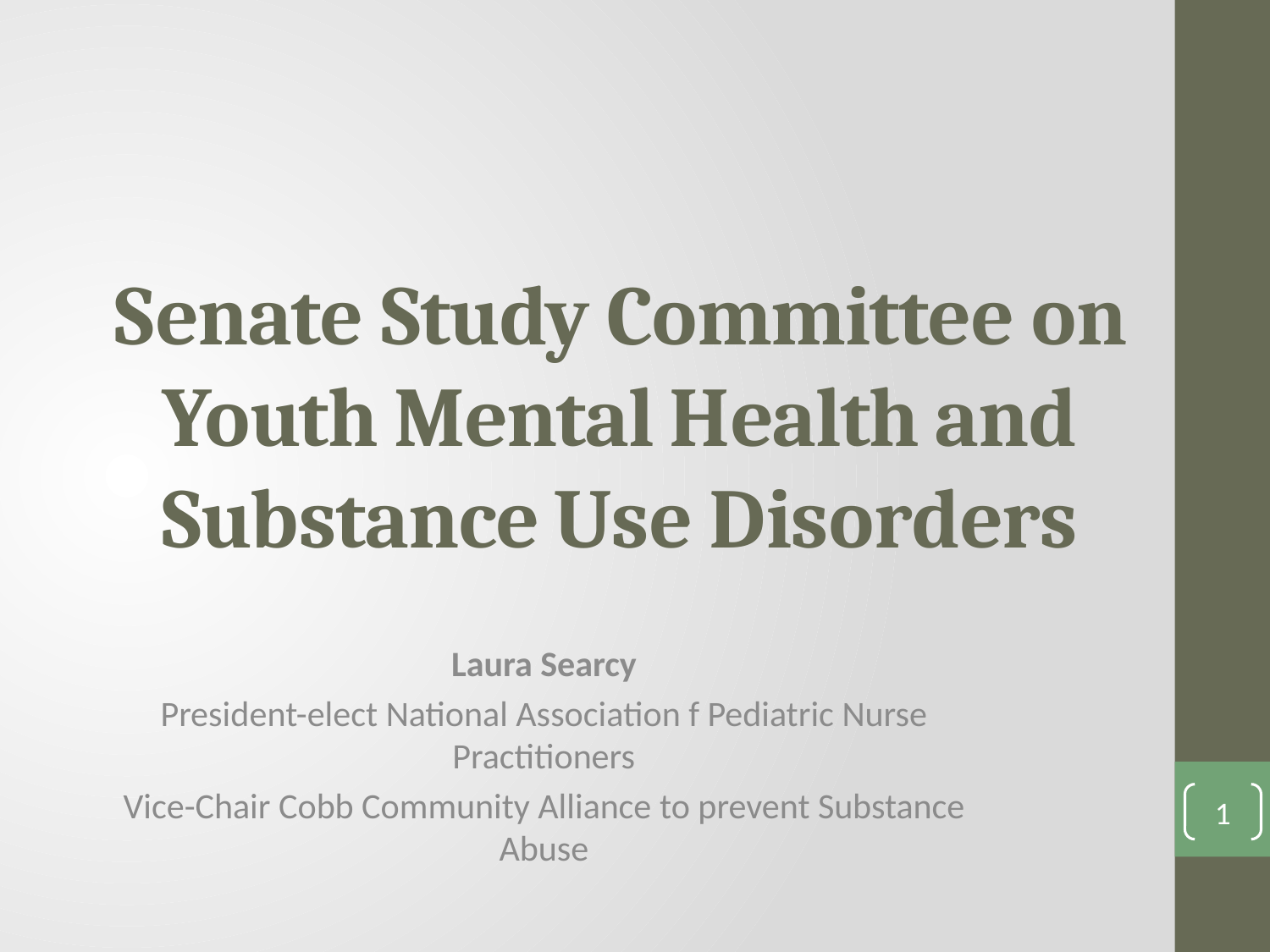

# Senate Study Committee on Youth Mental Health and Substance Use Disorders
Laura Searcy
President-elect National Association f Pediatric Nurse Practitioners
Vice-Chair Cobb Community Alliance to prevent Substance Abuse
1